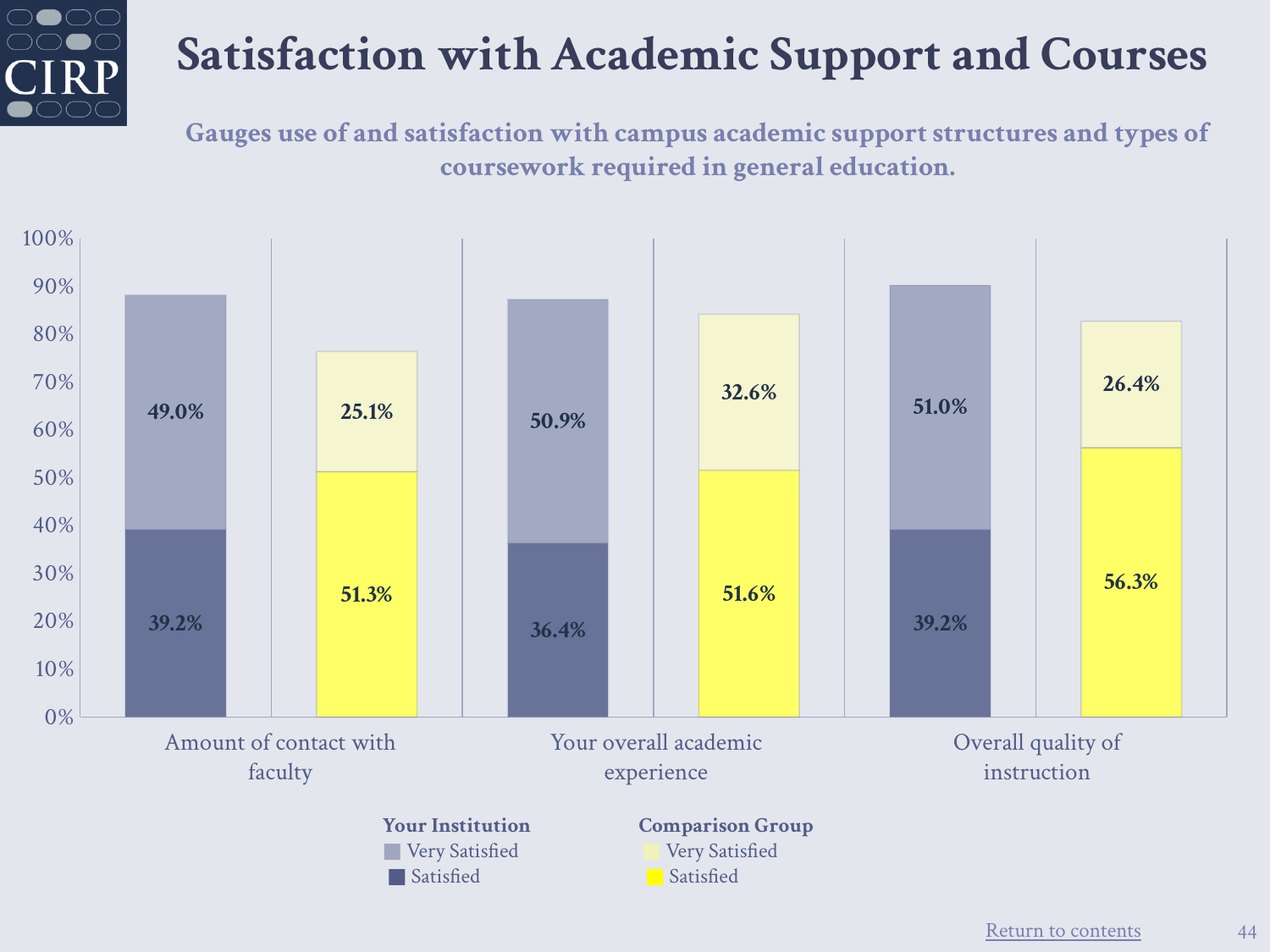

# Satisfaction with Academic Support and Courses Gauges use of and satisfaction with campus academic support structures and types of coursework required in general education.

### Chart

| Category | Sat | Very Sat |
|---|---|---|
| Your Institution | 0.392 | 0.49 |
| Comparison Group | 0.513 | 0.251 |
| Your Institution | 0.364 | 0.509 |
| Comparison Group | 0.516 | 0.326 |
| Your Institution | 0.392 | 0.51 |
| Comparison Group | 0.563 | 0.264 |
Amount of contact with faculty
Your overall academic experience
Overall quality of instruction
Your Institution
■ Very Satisfied
■ Satisfied

Comparison Group
■ Very Satisfied
■ Satisfied

44